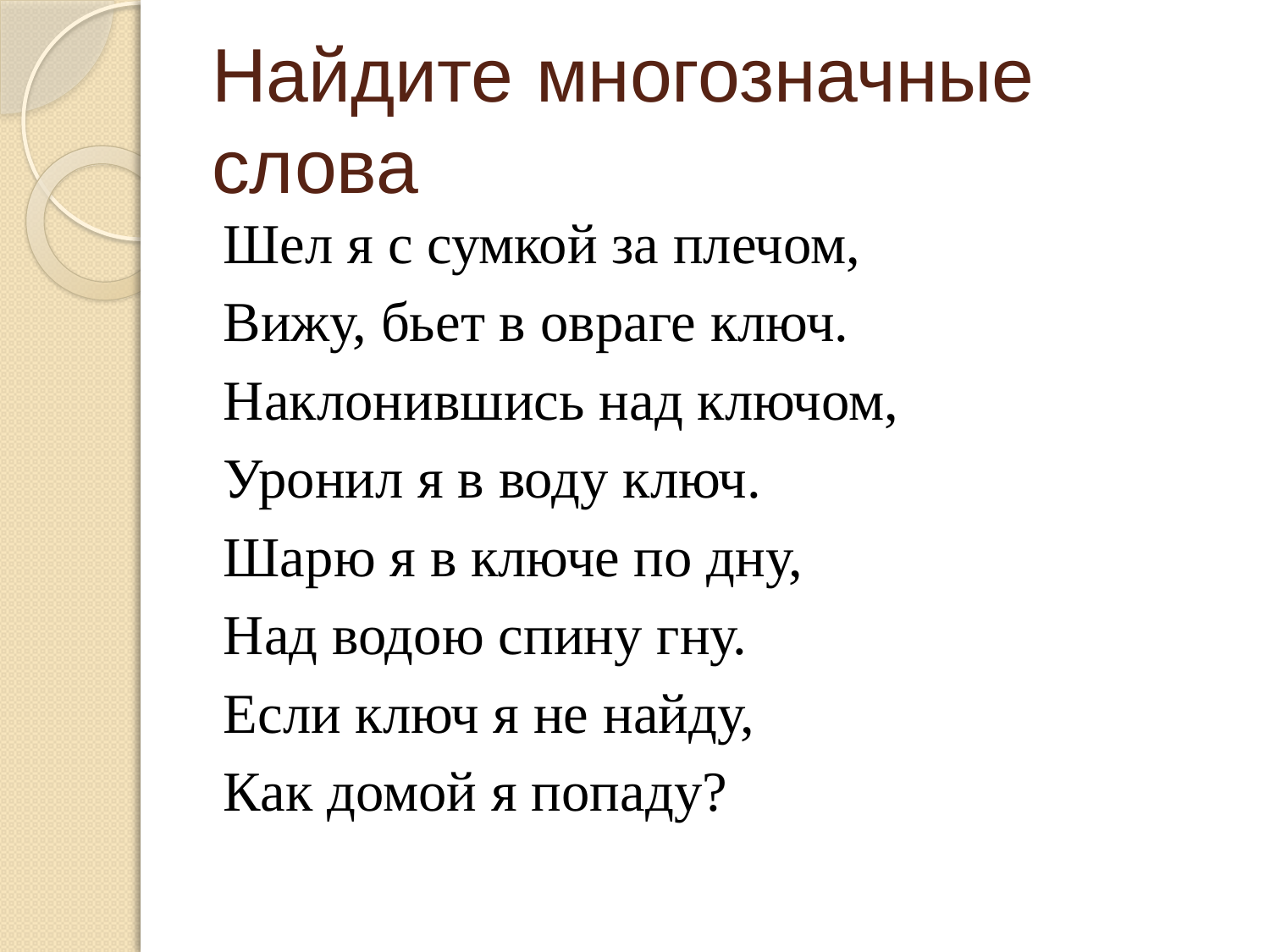

# Найдите многозначные слова
Шел я с сумкой за плечом,
Вижу, бьет в овраге ключ.
Наклонившись над ключом,
Уронил я в воду ключ.
Шарю я в ключе по дну,
Над водою спину гну.
Если ключ я не найду,
Как домой я попаду?